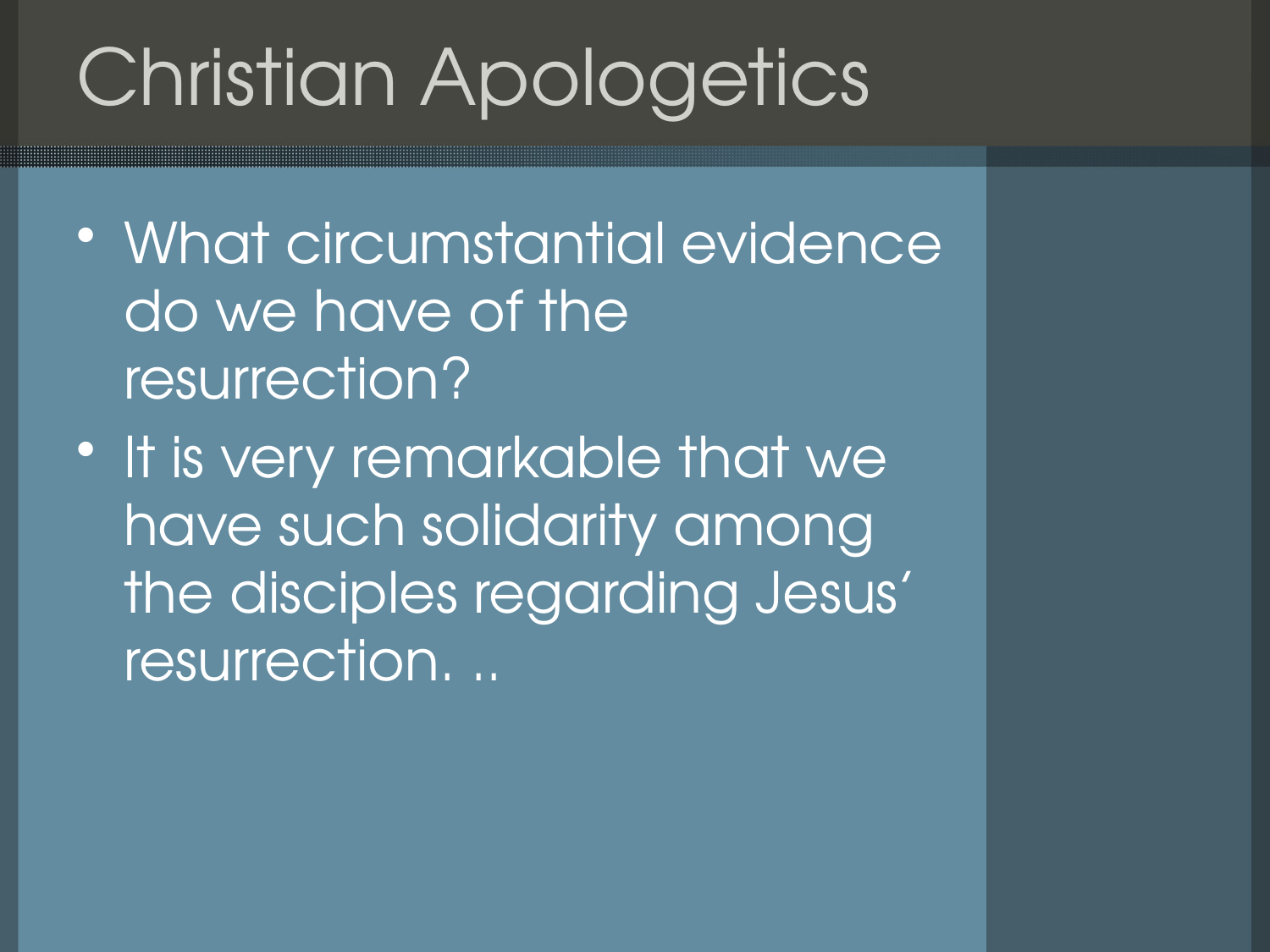

# Christian Apologetics
What circumstantial evidence do we have of the resurrection?
It is very remarkable that we have such solidarity among the disciples regarding Jesus’ resurrection. ..